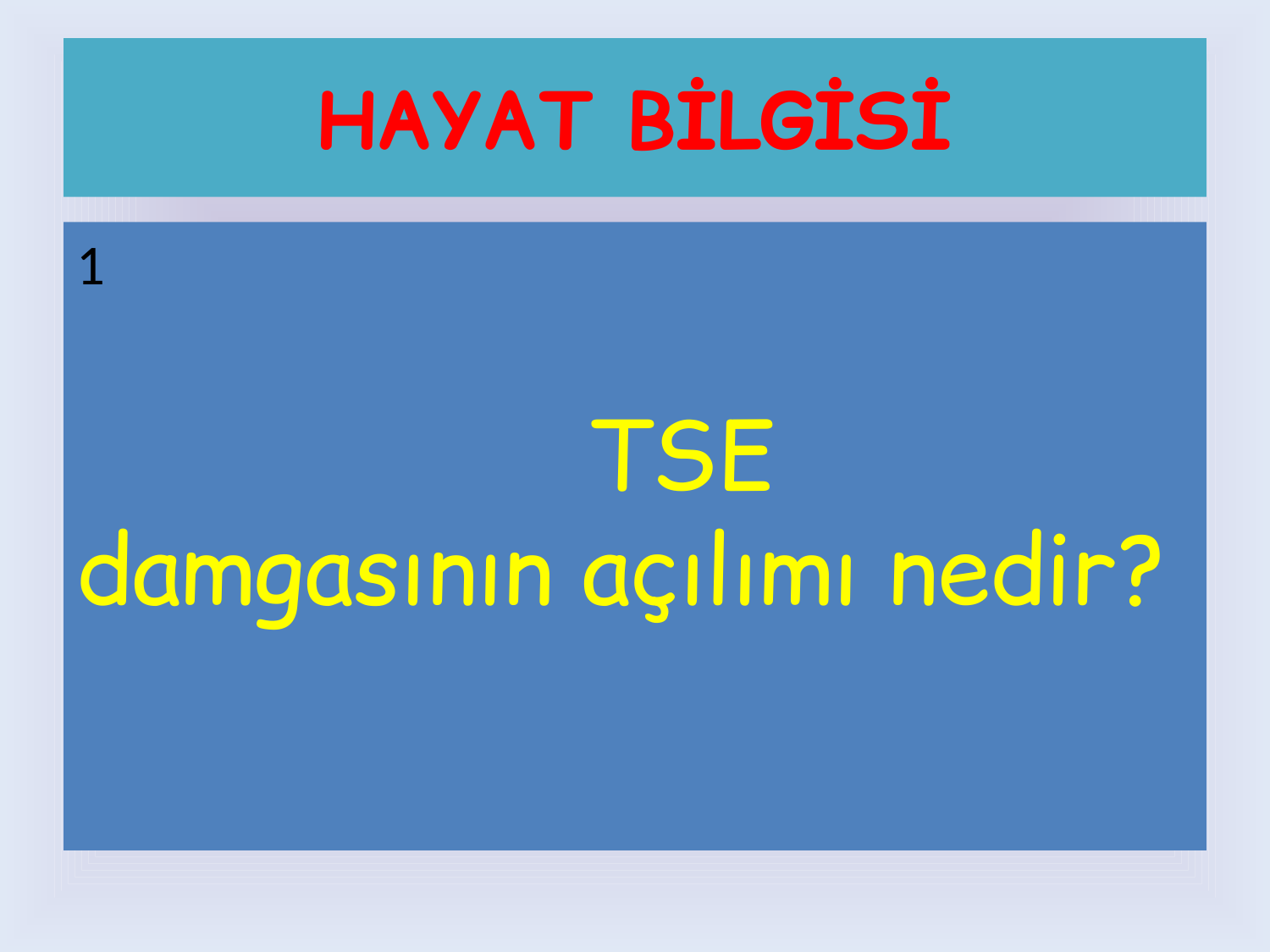

# HAYAT BİLGİSİ
1

                  TSE damgasının açılımı nedir?